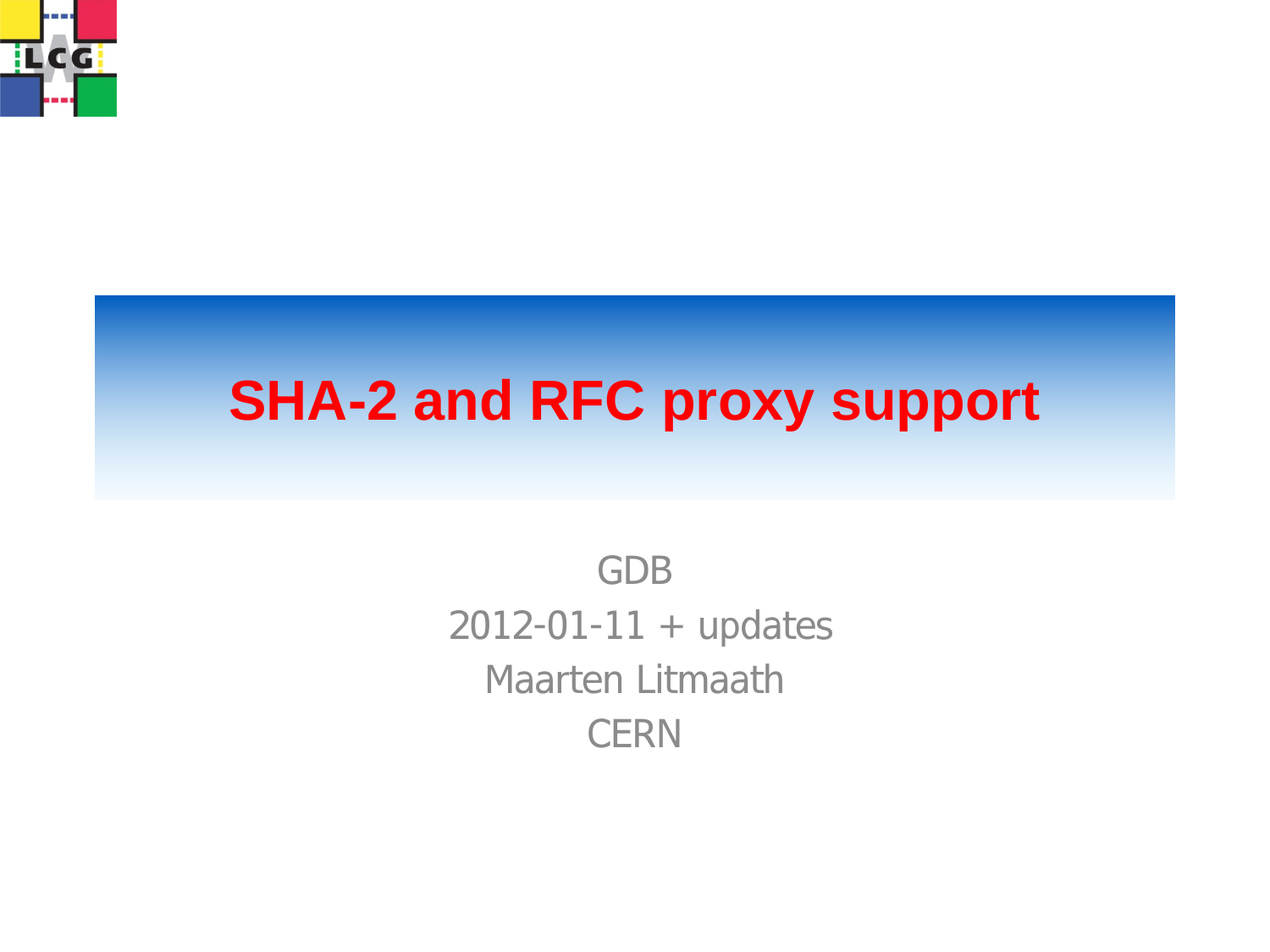

# SHA-2 and RFC proxy support
GDB
 2012-01-11 + updates
Maarten Litmaath
CERN